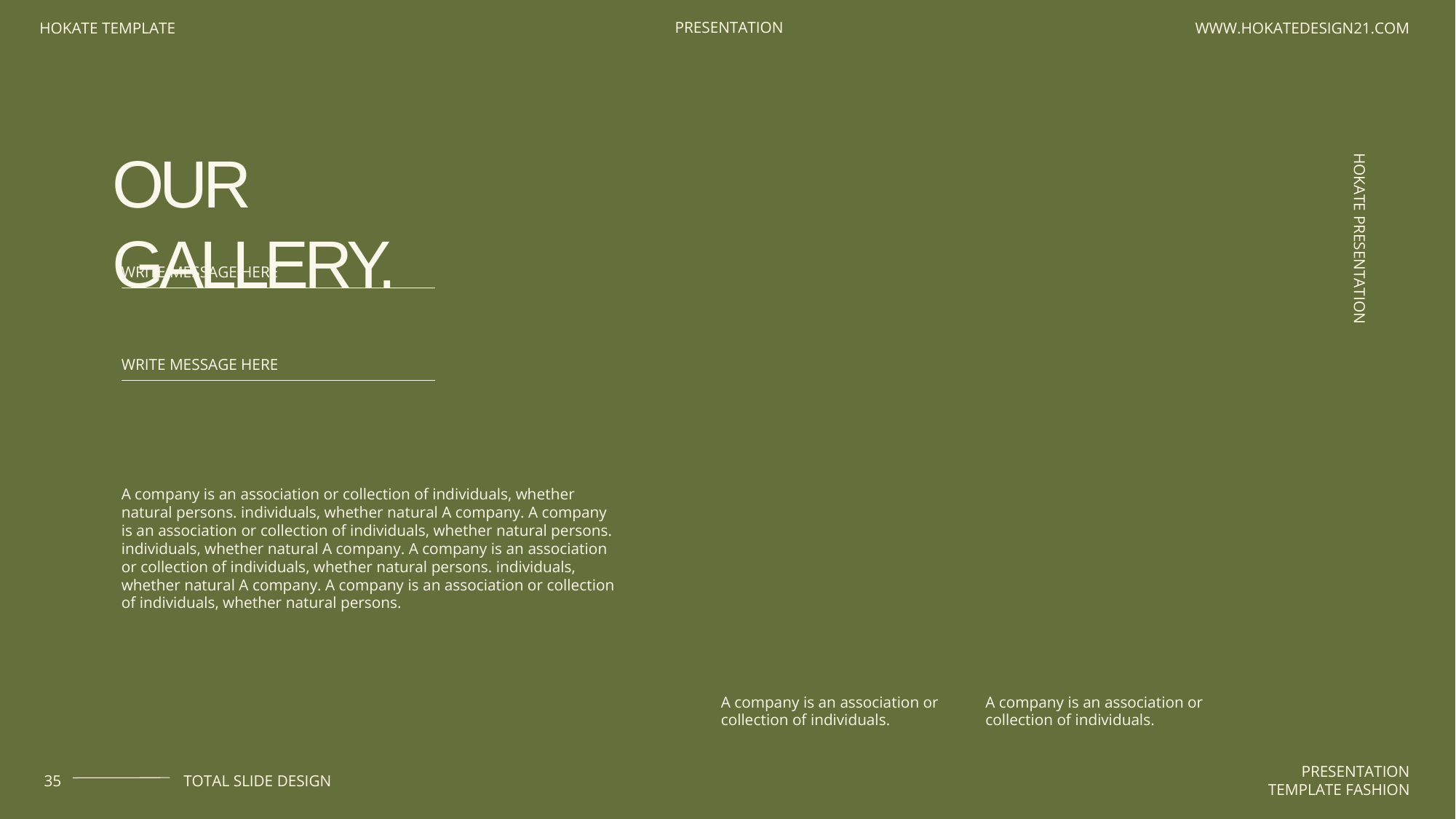

PRESENTATION
HOKATE TEMPLATE
WWW.HOKATEDESIGN21.COM
OUR GALLERY.

HOKATE PRESENTATION
WRITE MESSAGE HERE
WRITE MESSAGE HERE

A company is an association or collection of individuals, whether natural persons. individuals, whether natural A company. A company is an association or collection of individuals, whether natural persons. individuals, whether natural A company. A company is an association or collection of individuals, whether natural persons. individuals, whether natural A company. A company is an association or collection of individuals, whether natural persons.
A company is an association or collection of individuals.
A company is an association or collection of individuals.
PRESENTATION TEMPLATE FASHION
35
TOTAL SLIDE DESIGN